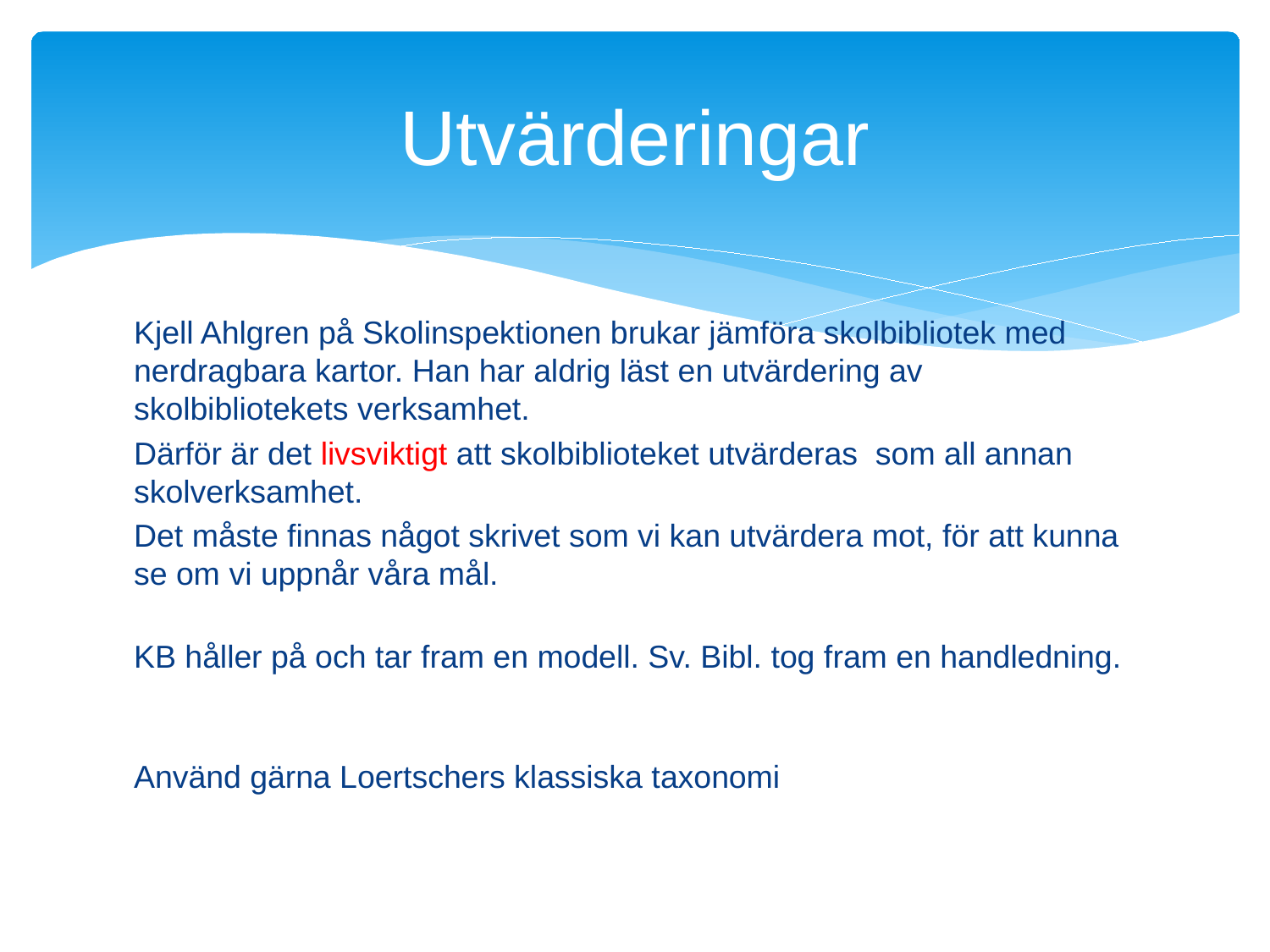

# Utvärderingar
Kjell Ahlgren på Skolinspektionen brukar jämföra skolbibliotek med nerdragbara kartor. Han har aldrig läst en utvärdering av skolbibliotekets verksamhet.
Därför är det livsviktigt att skolbiblioteket utvärderas  som all annan skolverksamhet.
Det måste finnas något skrivet som vi kan utvärdera mot, för att kunna se om vi uppnår våra mål.
KB håller på och tar fram en modell. Sv. Bibl. tog fram en handledning.
Använd gärna Loertschers klassiska taxonomi